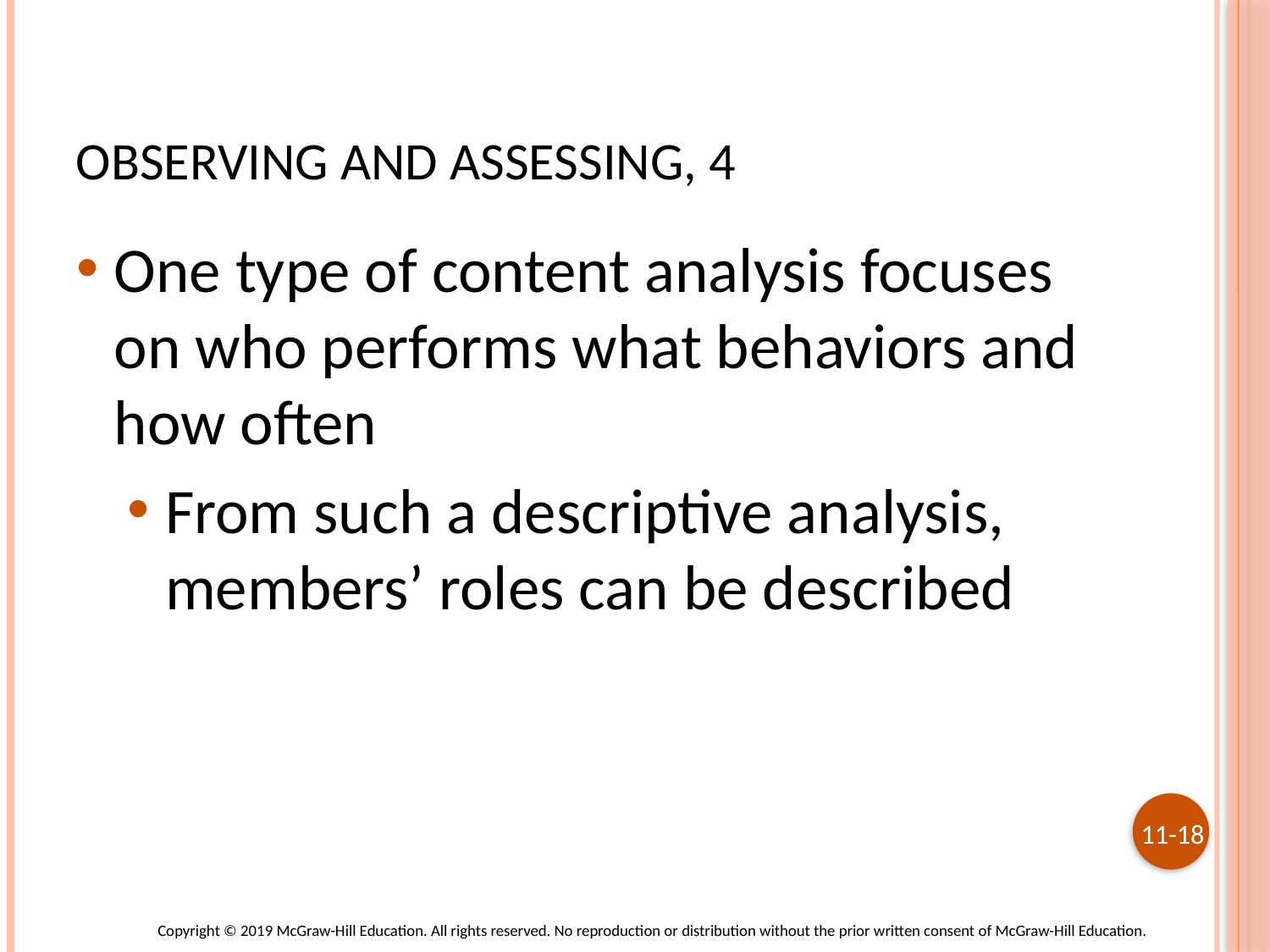

# Observing and Assessing, 4
One type of content analysis focuses on who performs what behaviors and how often
From such a descriptive analysis, members’ roles can be described